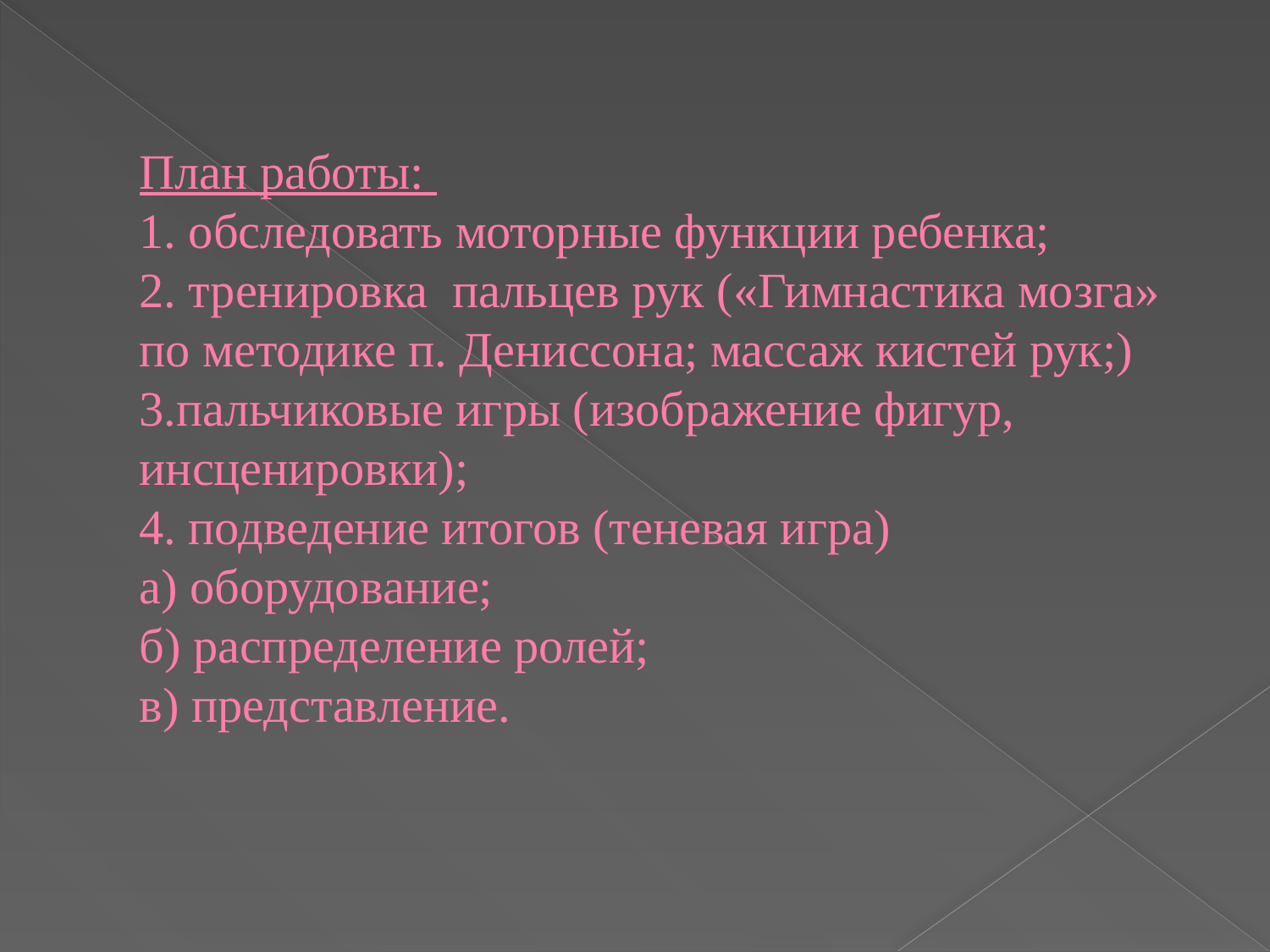

# План работы: 1. обследовать моторные функции ребенка; 2. тренировка  пальцев рук («Гимнастика мозга» по методике п. Дениссона; массаж кистей рук;) 3.пальчиковые игры (изображение фигур, инсценировки); 4. подведение итогов (теневая игра) а) оборудование; б) распределение ролей; в) представление.